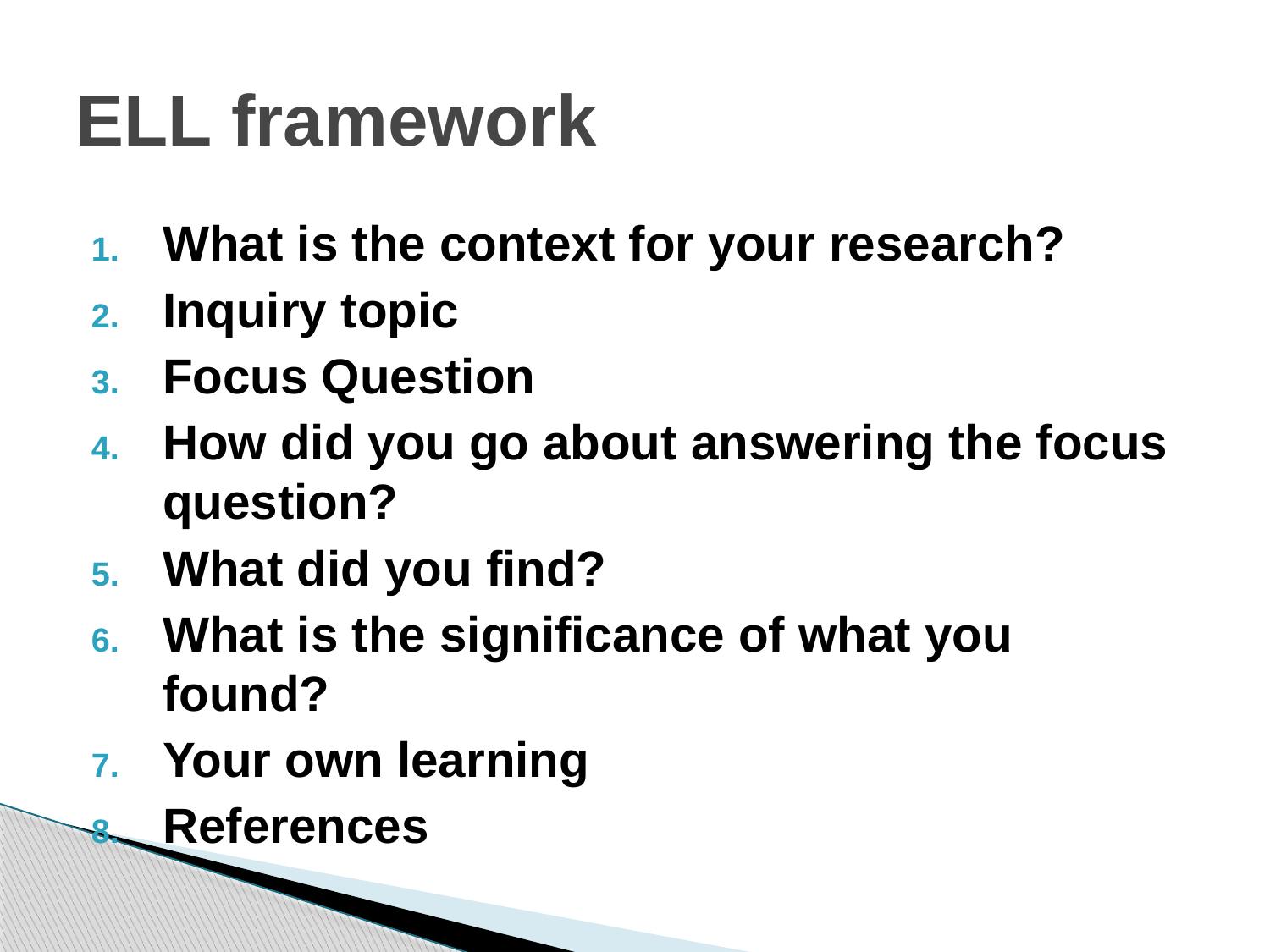

# ELL framework
What is the context for your research?
Inquiry topic
Focus Question
How did you go about answering the focus question?
What did you find?
What is the significance of what you found?
Your own learning
References